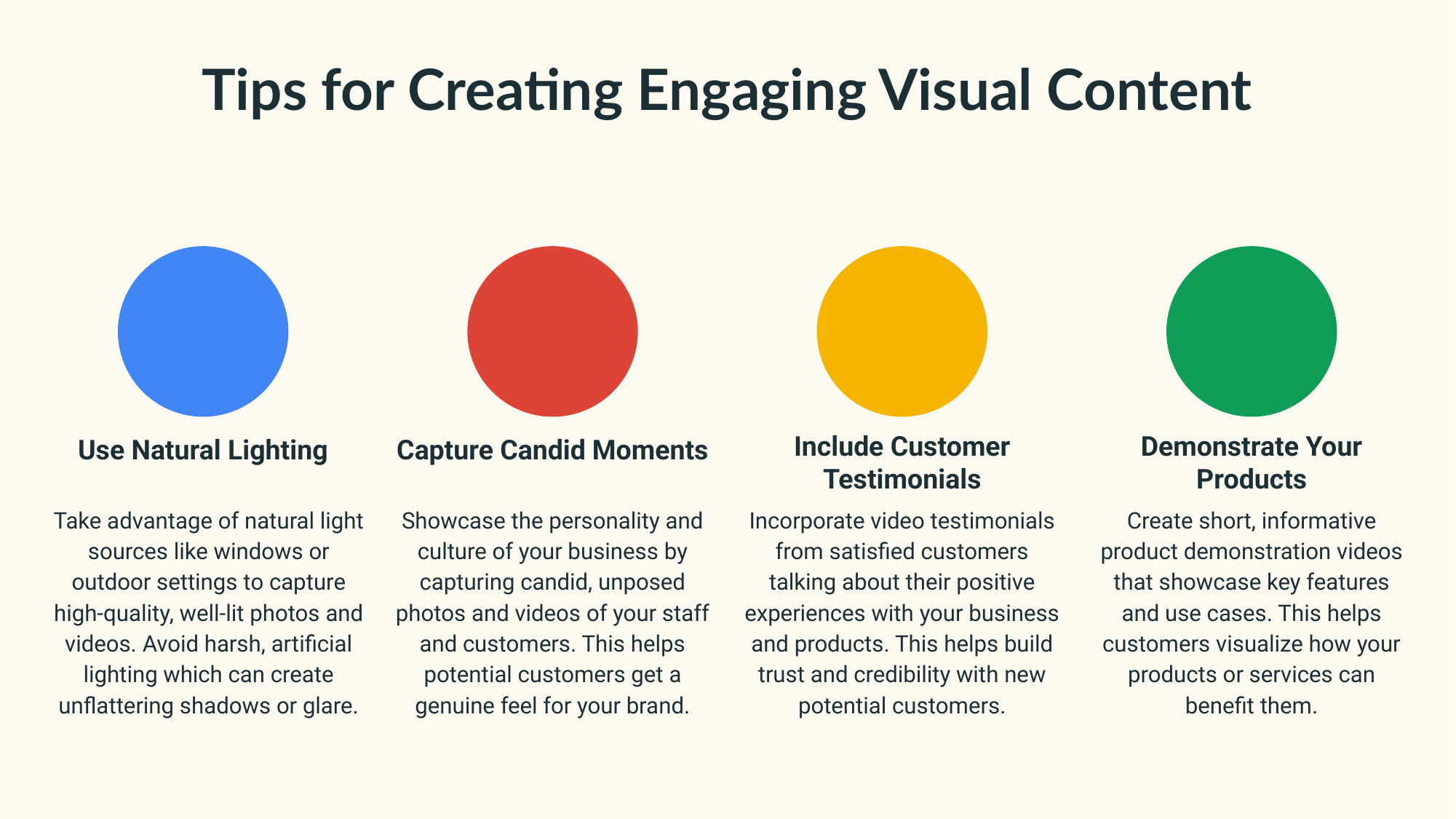

Tips for Creating Engaging Visual Content

Use Natural Lighting
Capture Candid Moments
Include Customer Testimonials
Demonstrate Your Products
Take advantage of natural light sources like windows or outdoor settings to capture high-quality, well-lit photos and videos. Avoid harsh, artificial lighting which can create unflattering shadows or glare.
Showcase the personality and culture of your business by capturing candid, unposed photos and videos of your staff and customers. This helps potential customers get a genuine feel for your brand.
Incorporate video testimonials from satisfied customers talking about their positive experiences with your business and products. This helps build trust and credibility with new potential customers.
Create short, informative product demonstration videos that showcase key features and use cases. This helps customers visualize how your products or services can benefit them.